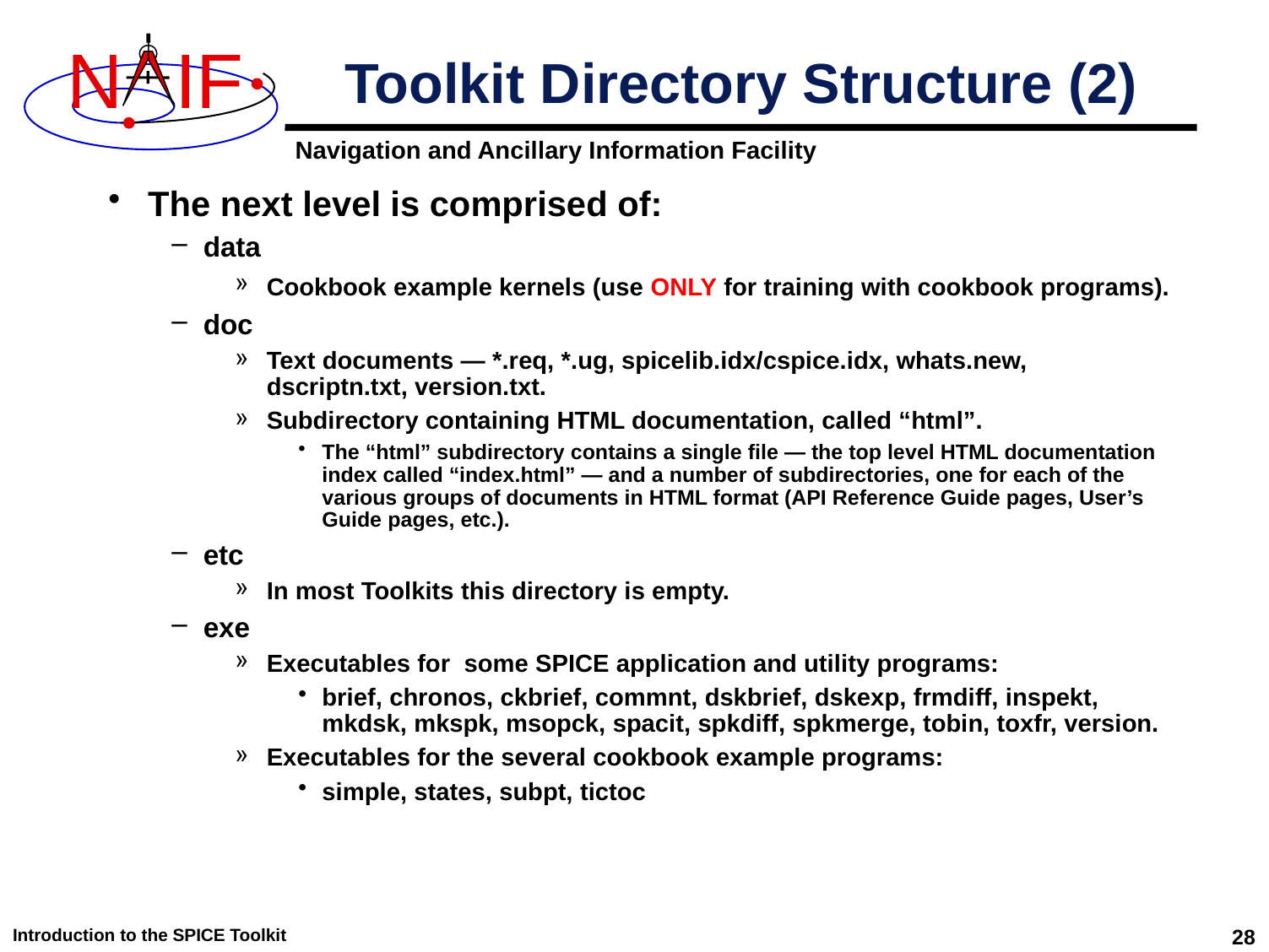

# Toolkit Directory Structure (2)
The next level is comprised of:
data
Cookbook example kernels (use ONLY for training with cookbook programs).
doc
Text documents — *.req, *.ug, spicelib.idx/cspice.idx, whats.new, dscriptn.txt, version.txt.
Subdirectory containing HTML documentation, called “html”.
The “html” subdirectory contains a single file — the top level HTML documentation index called “index.html” — and a number of subdirectories, one for each of the various groups of documents in HTML format (API Reference Guide pages, User’s Guide pages, etc.).
etc
In most Toolkits this directory is empty.
exe
Executables for  some SPICE application and utility programs:
brief, chronos, ckbrief, commnt, dskbrief, dskexp, frmdiff, inspekt, mkdsk, mkspk, msopck, spacit, spkdiff, spkmerge, tobin, toxfr, version.
Executables for the several cookbook example programs:
simple, states, subpt, tictoc
Introduction to the SPICE Toolkit
28